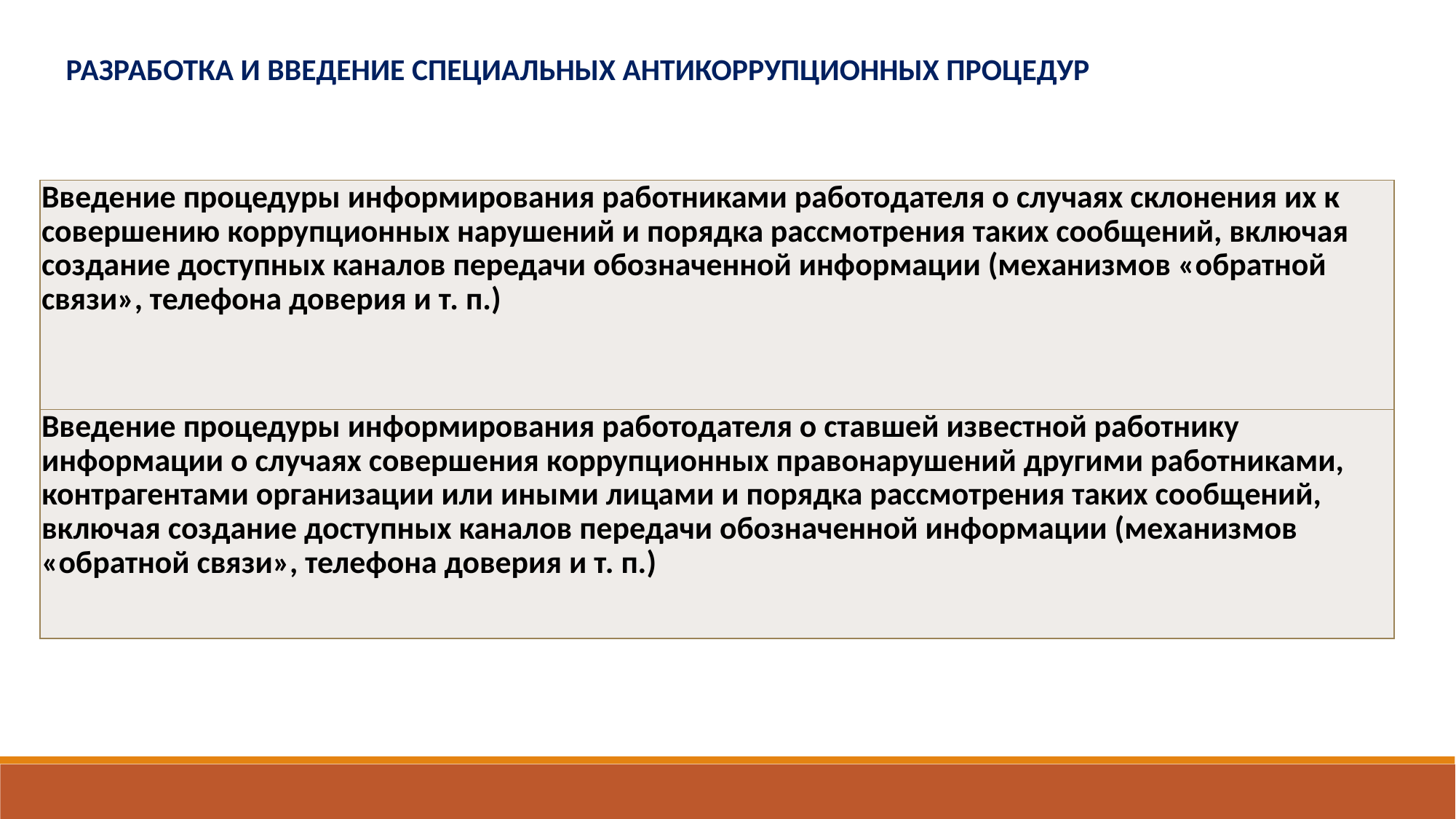

РАЗРАБОТКА И ВВЕДЕНИЕ СПЕЦИАЛЬНЫХ АНТИКОРРУПЦИОННЫХ ПРОЦЕДУР
| Введение процедуры информирования работниками работодателя о случаях склонения их к совершению коррупционных нарушений и порядка рассмотрения таких сообщений, включая создание доступных каналов передачи обозначенной информации (механизмов «обратной связи», телефона доверия и т. п.) |
| --- |
| Введение процедуры информирования работодателя о ставшей известной работнику информации о случаях совершения коррупционных правонарушений другими работниками, контрагентами организации или иными лицами и порядка рассмотрения таких сообщений, включая создание доступных каналов передачи обозначенной информации (механизмов «обратной связи», телефона доверия и т. п.) |